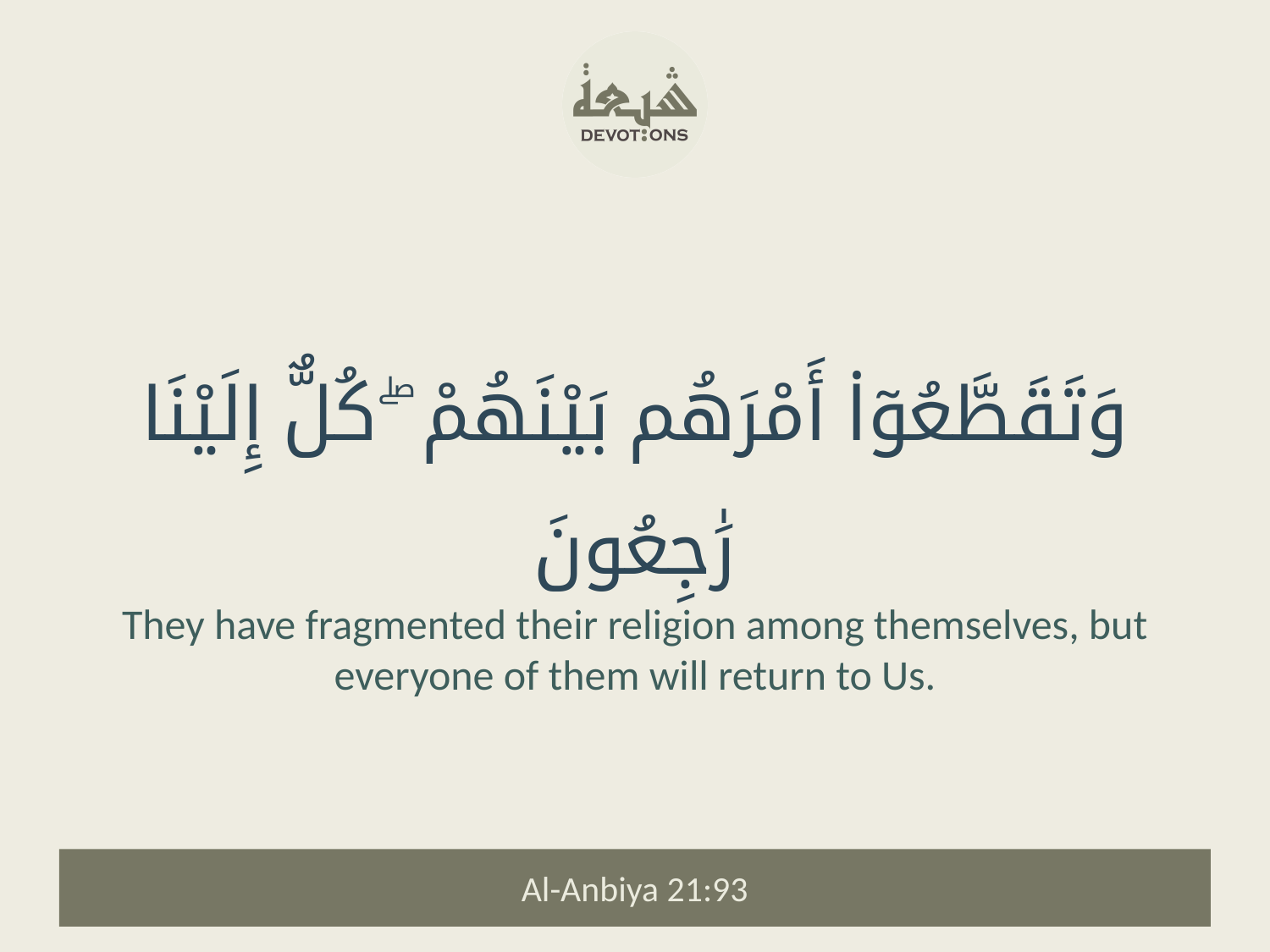

وَتَقَطَّعُوٓا۟ أَمْرَهُم بَيْنَهُمْ ۖ كُلٌّ إِلَيْنَا رَٰجِعُونَ
They have fragmented their religion among themselves, but everyone of them will return to Us.
Al-Anbiya 21:93